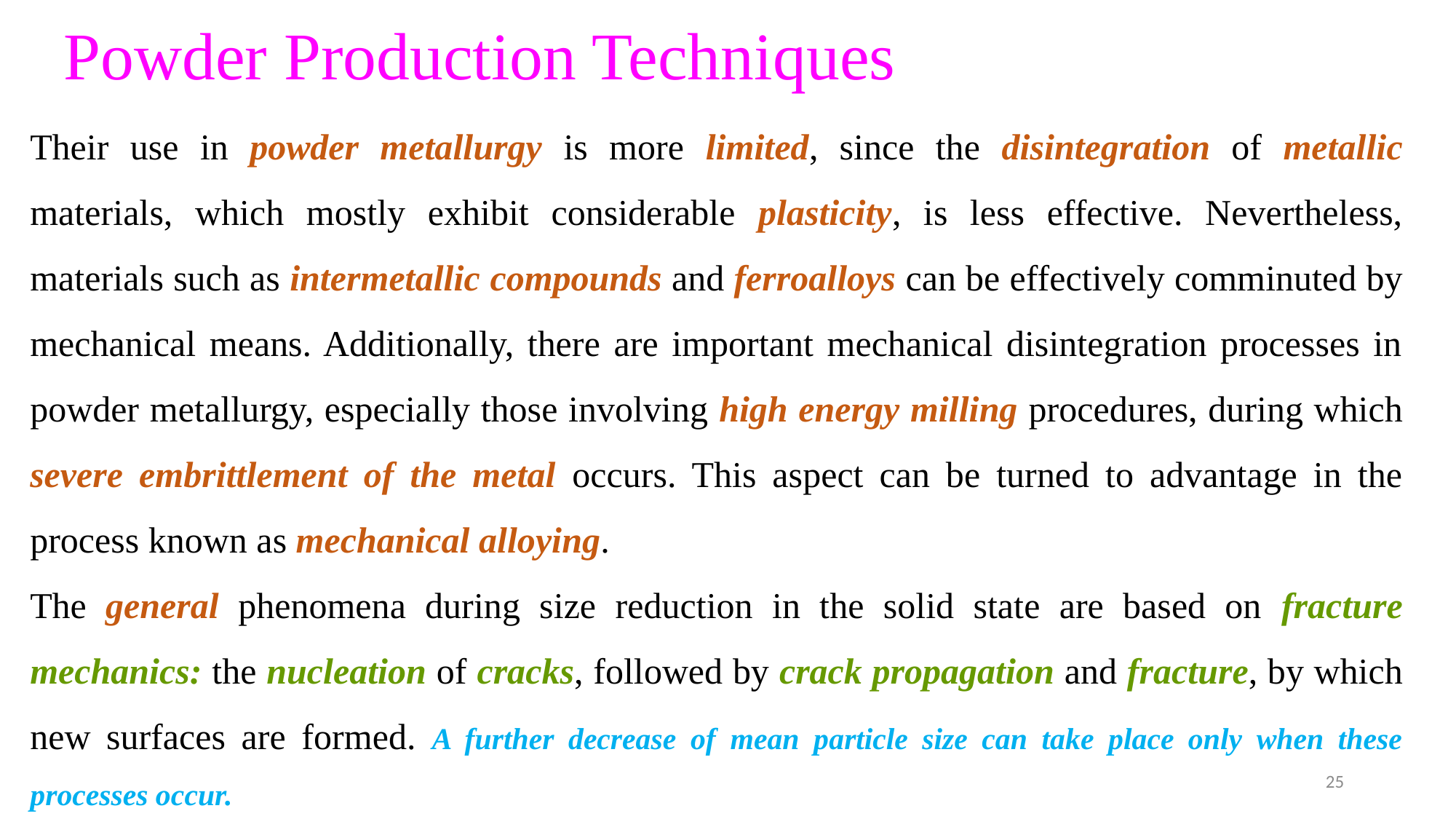

# Powder Production Techniques
Their use in powder metallurgy is more limited, since the disintegration of metallic materials, which mostly exhibit considerable plasticity, is less effective. Nevertheless, materials such as intermetallic compounds and ferroalloys can be effectively comminuted by mechanical means. Additionally, there are important mechanical disintegration processes in powder metallurgy, especially those involving high energy milling procedures, during which severe embrittlement of the metal occurs. This aspect can be turned to advantage in the process known as mechanical alloying.
The general phenomena during size reduction in the solid state are based on fracture mechanics: the nucleation of cracks, followed by crack propagation and fracture, by which new surfaces are formed. A further decrease of mean particle size can take place only when these processes occur.
25